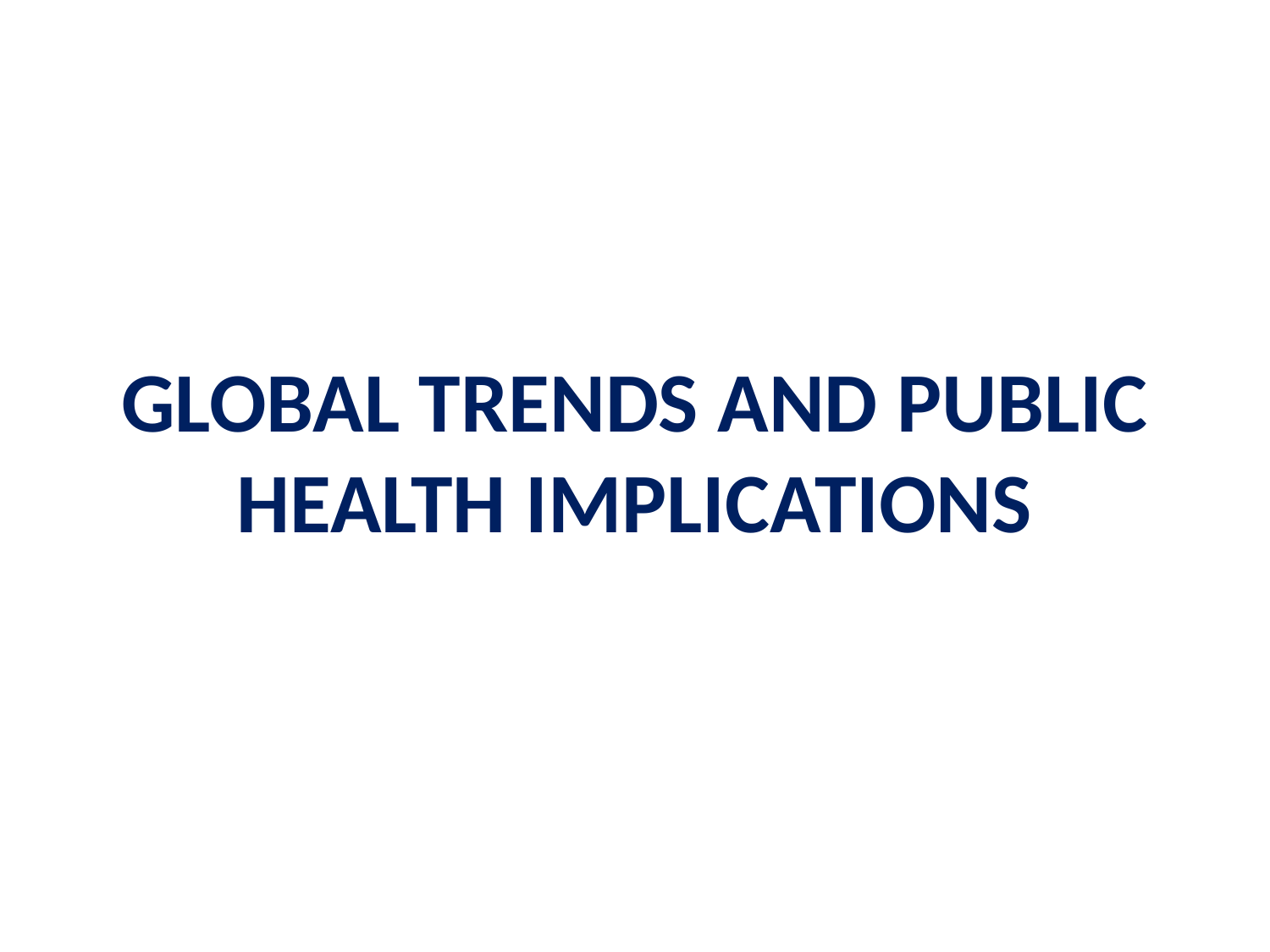

#

GLOBAL TRENDS AND PUBLIC HEALTH IMPLICATIONS